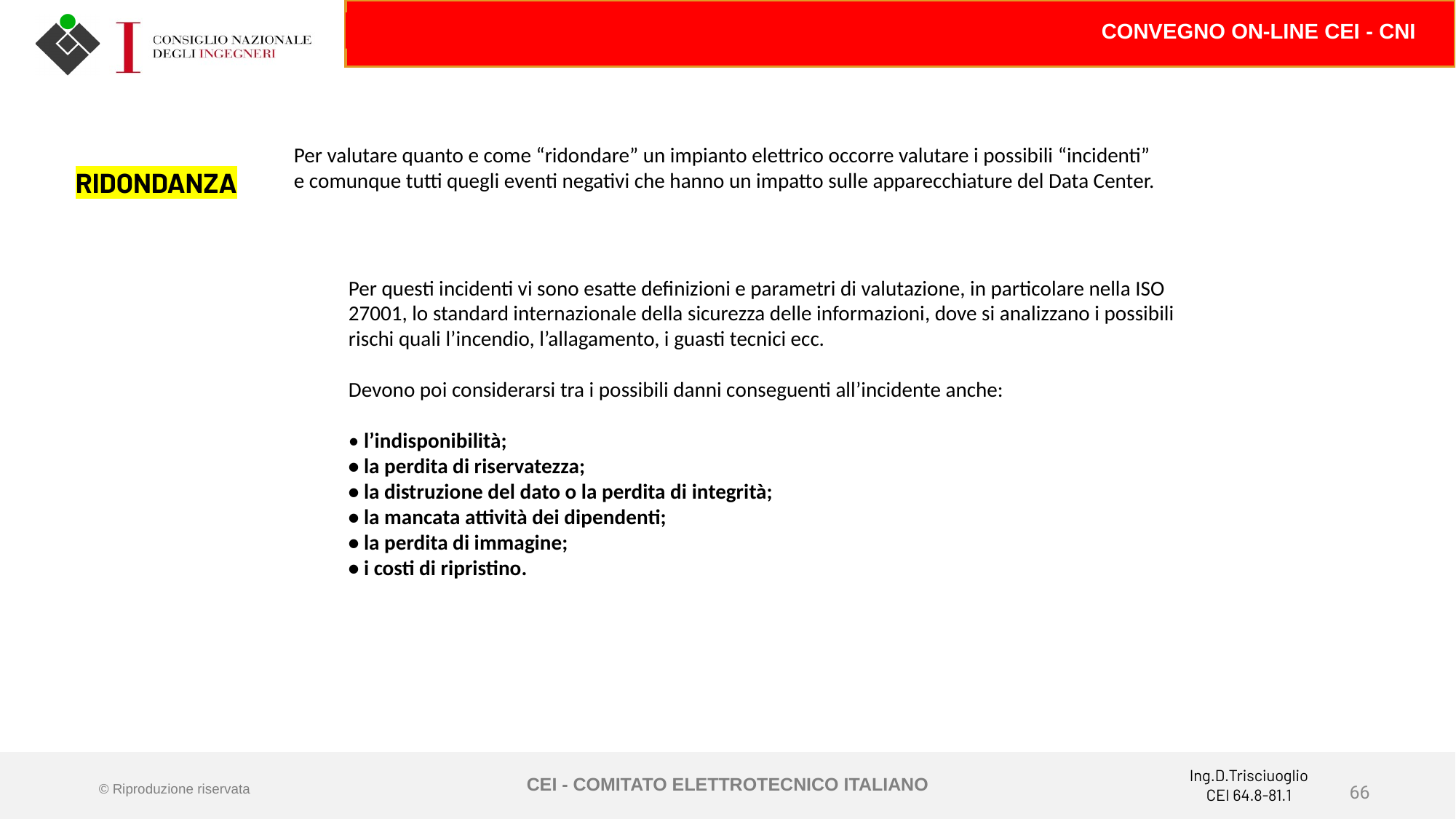

Per valutare quanto e come “ridondare” un impianto elettrico occorre valutare i possibili “incidenti”
e comunque tutti quegli eventi negativi che hanno un impatto sulle apparecchiature del Data Center.
RIDONDANZA
Per questi incidenti vi sono esatte definizioni e parametri di valutazione, in particolare nella ISO 27001, lo standard internazionale della sicurezza delle informazioni, dove si analizzano i possibili rischi quali l’incendio, l’allagamento, i guasti tecnici ecc.

Devono poi considerarsi tra i possibili danni conseguenti all’incidente anche:

• l’indisponibilità;
• la perdita di riservatezza;
• la distruzione del dato o la perdita di integrità;
• la mancata attività dei dipendenti;
• la perdita di immagine;
• i costi di ripristino.
Ing.D.Trisciuoglio
CEI 64.8-81.1